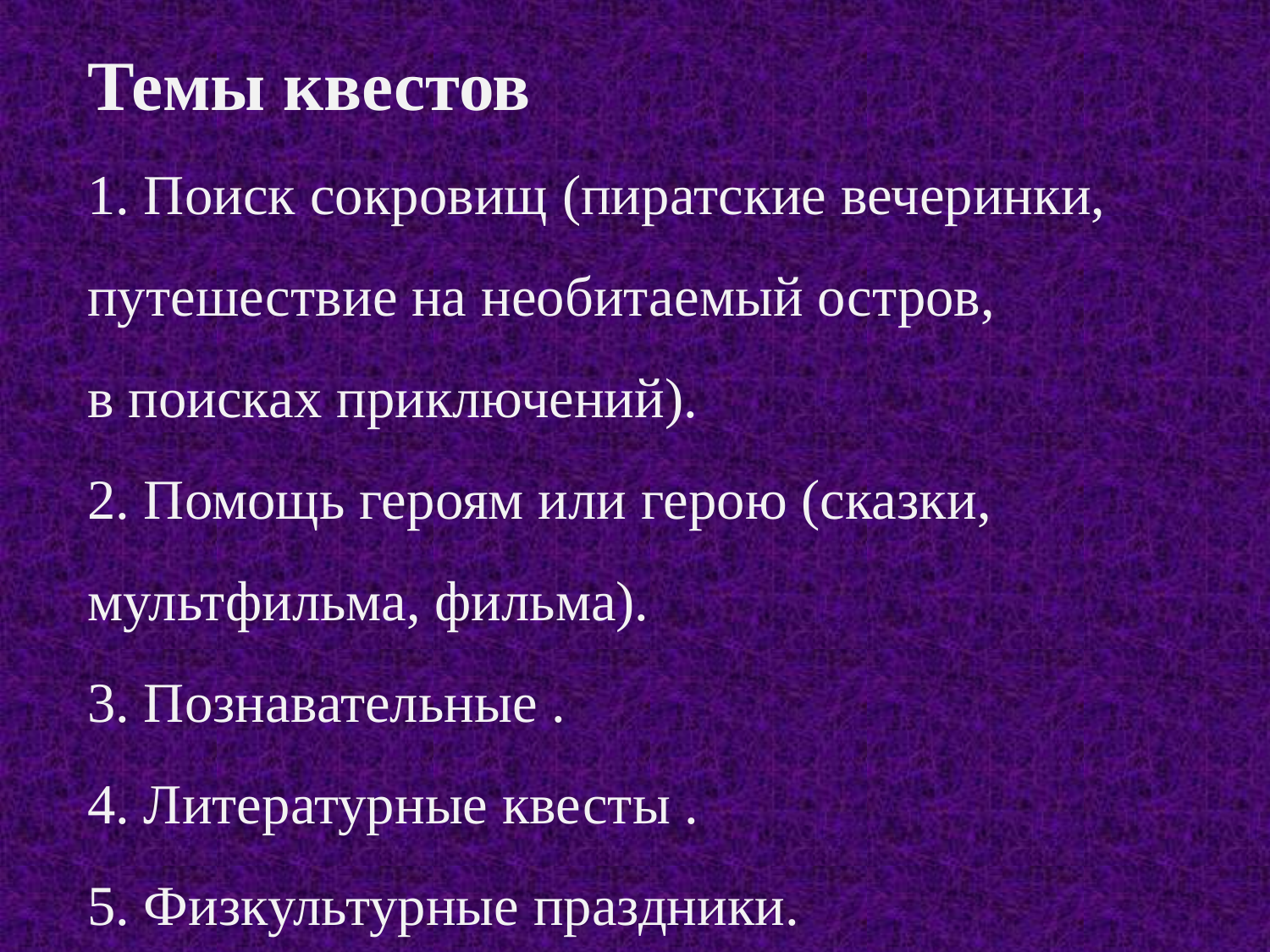

Темы квестов
1. Поиск сокровищ (пиратские вечеринки, путешествие на необитаемый остров,
в поисках приключений).
2. Помощь героям или герою (сказки, мультфильма, фильма).
3. Познавательные .
4. Литературные квесты .
5. Физкультурные праздники.